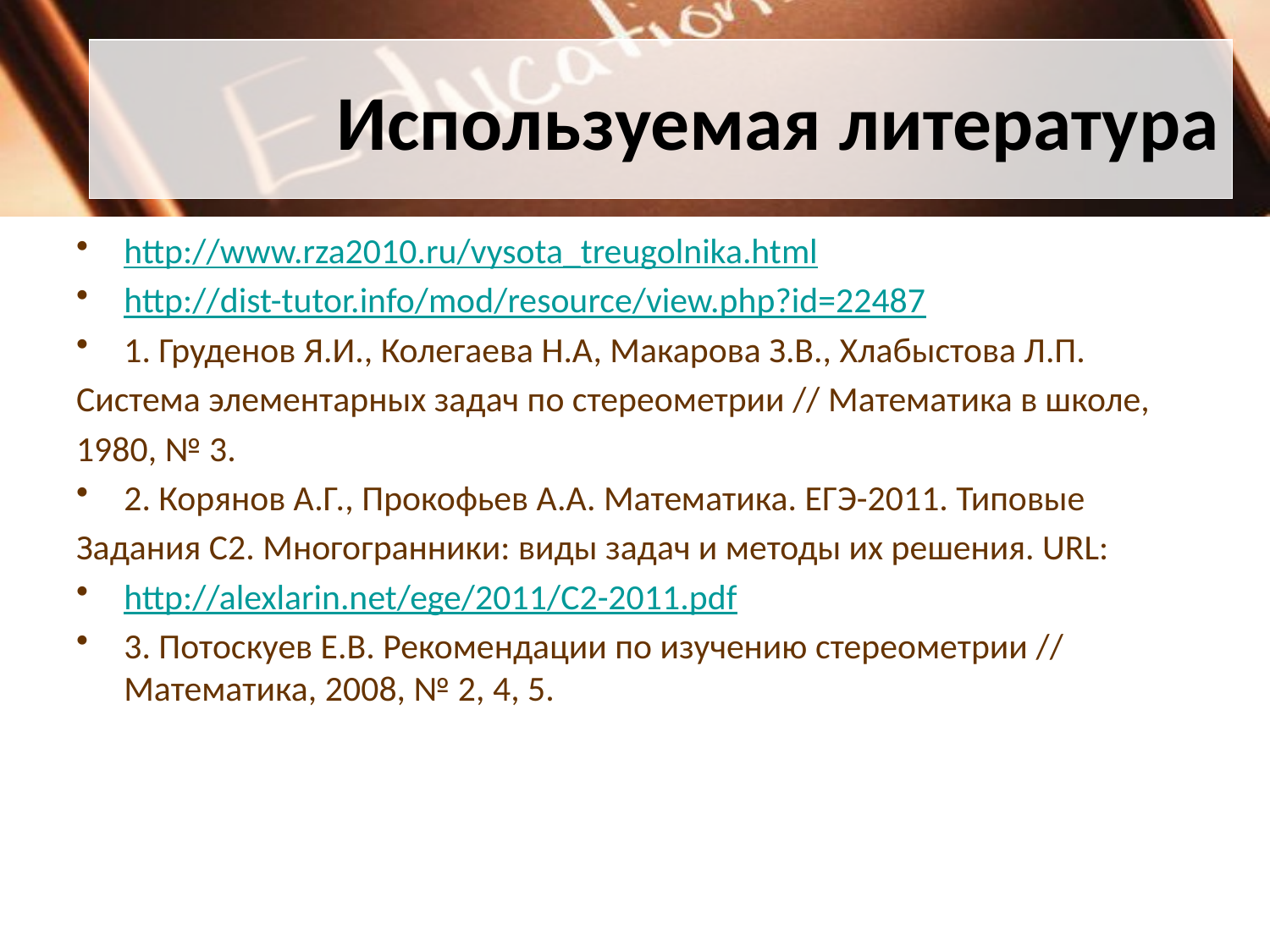

# Используемая литература
http://www.rza2010.ru/vysota_treugolnika.html
http://dist-tutor.info/mod/resource/view.php?id=22487
1. Груденов Я.И., Колегаева Н.А, Макарова З.В., Хлабыстова Л.П.
Система элементарных задач по стереометрии // Математика в школе,
1980, № 3.
2. Корянов А.Г., Прокофьев А.А. Математика. ЕГЭ-2011. Типовые
Задания С2. Многогранники: виды задач и методы их решения. URL:
http://alexlarin.net/ege/2011/C2-2011.pdf
3. Потоскуев Е.В. Рекомендации по изучению стереометрии // Математика, 2008, № 2, 4, 5.